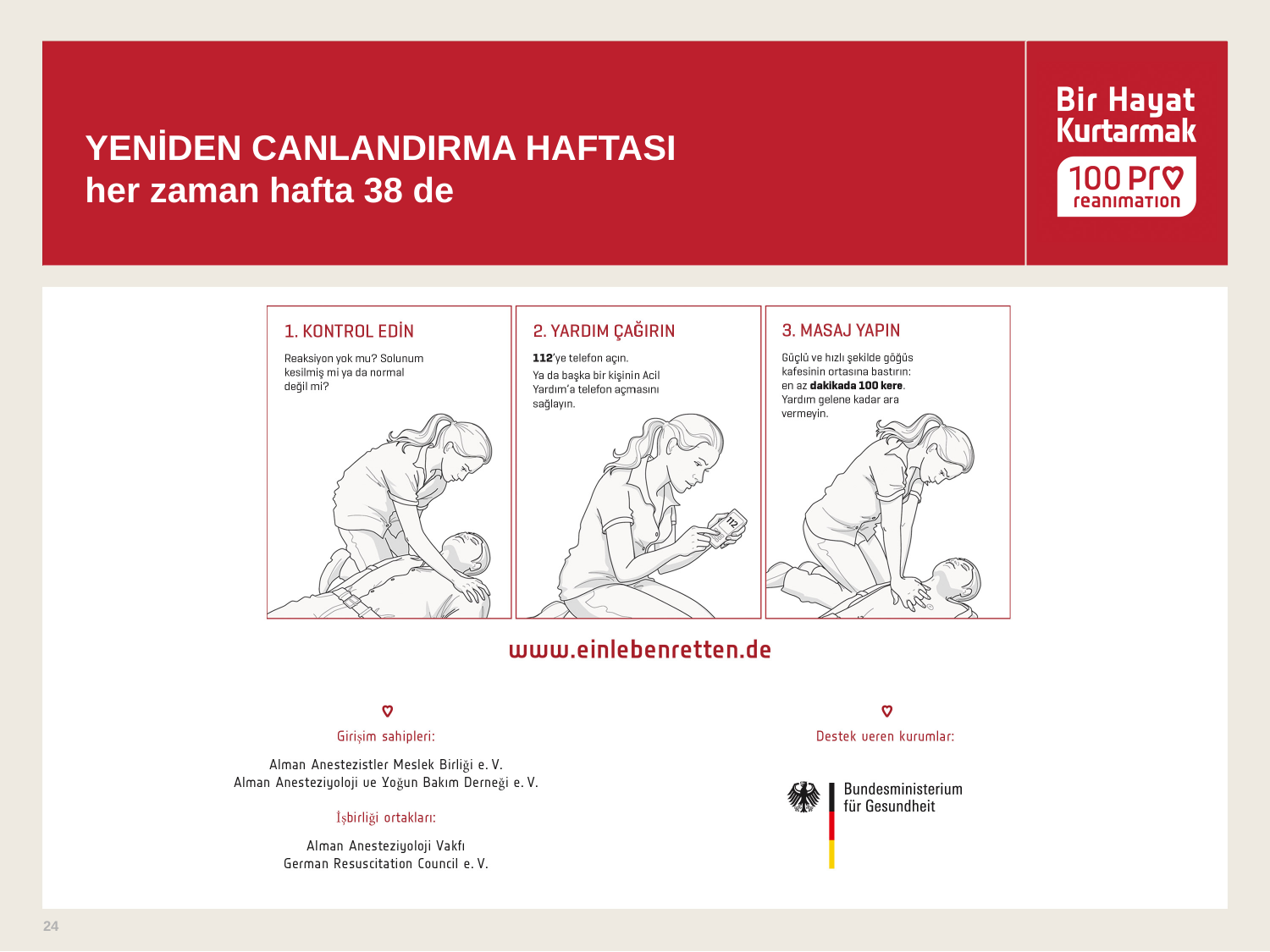

# YENİDEN CANLANDIRMA HAFTASI her zaman hafta 38 de
24